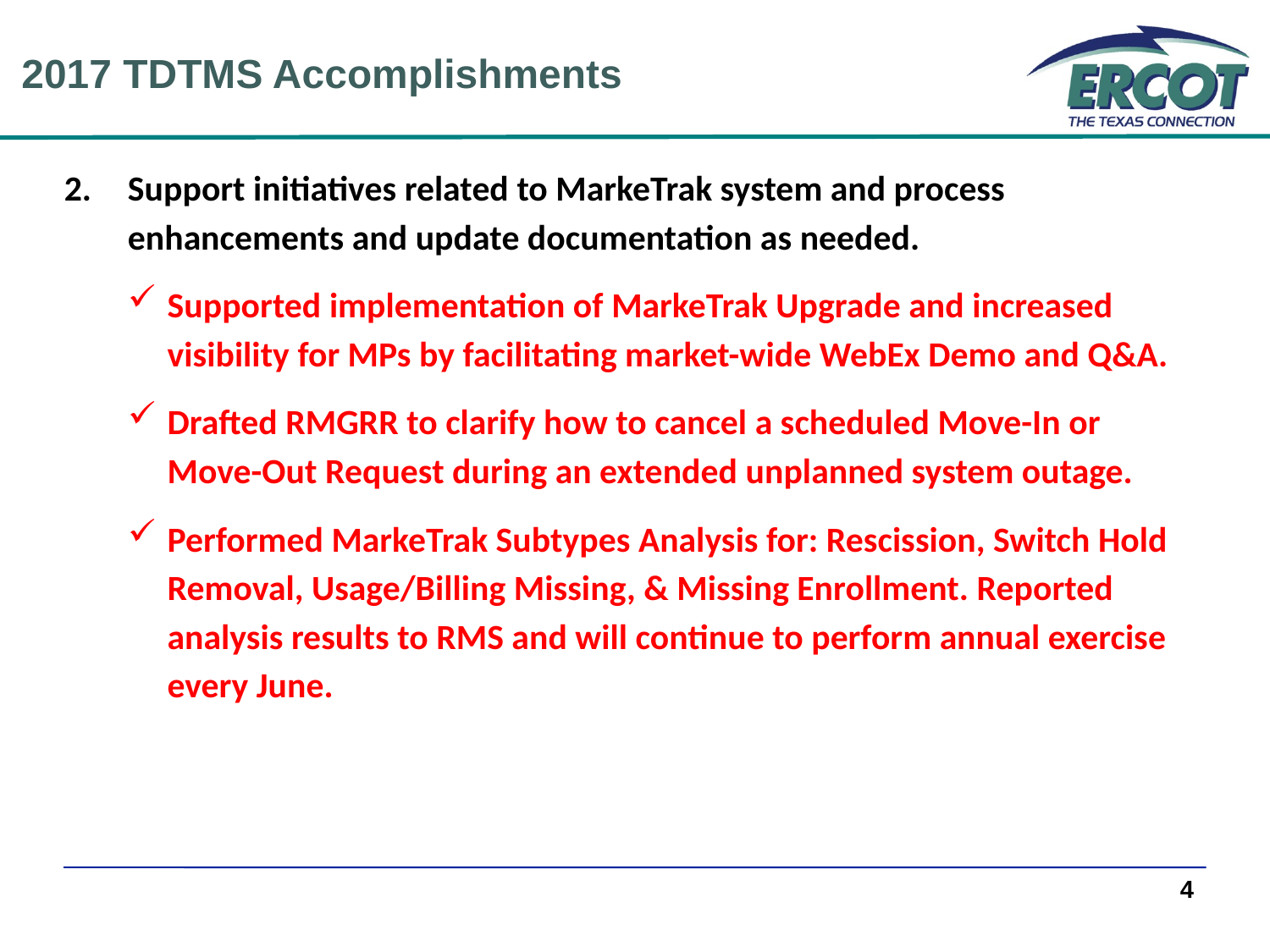

2017 TDTMS Accomplishments
Support initiatives related to MarkeTrak system and process enhancements and update documentation as needed.

Supported implementation of MarkeTrak Upgrade and increased visibility for MPs by facilitating market-wide WebEx Demo and Q&A.

Drafted RMGRR to clarify how to cancel a scheduled Move-In or Move-Out Request during an extended unplanned system outage.

Performed MarkeTrak Subtypes Analysis for: Rescission, Switch Hold Removal, Usage/Billing Missing, & Missing Enrollment. Reported analysis results to RMS and will continue to perform annual exercise every June.
4